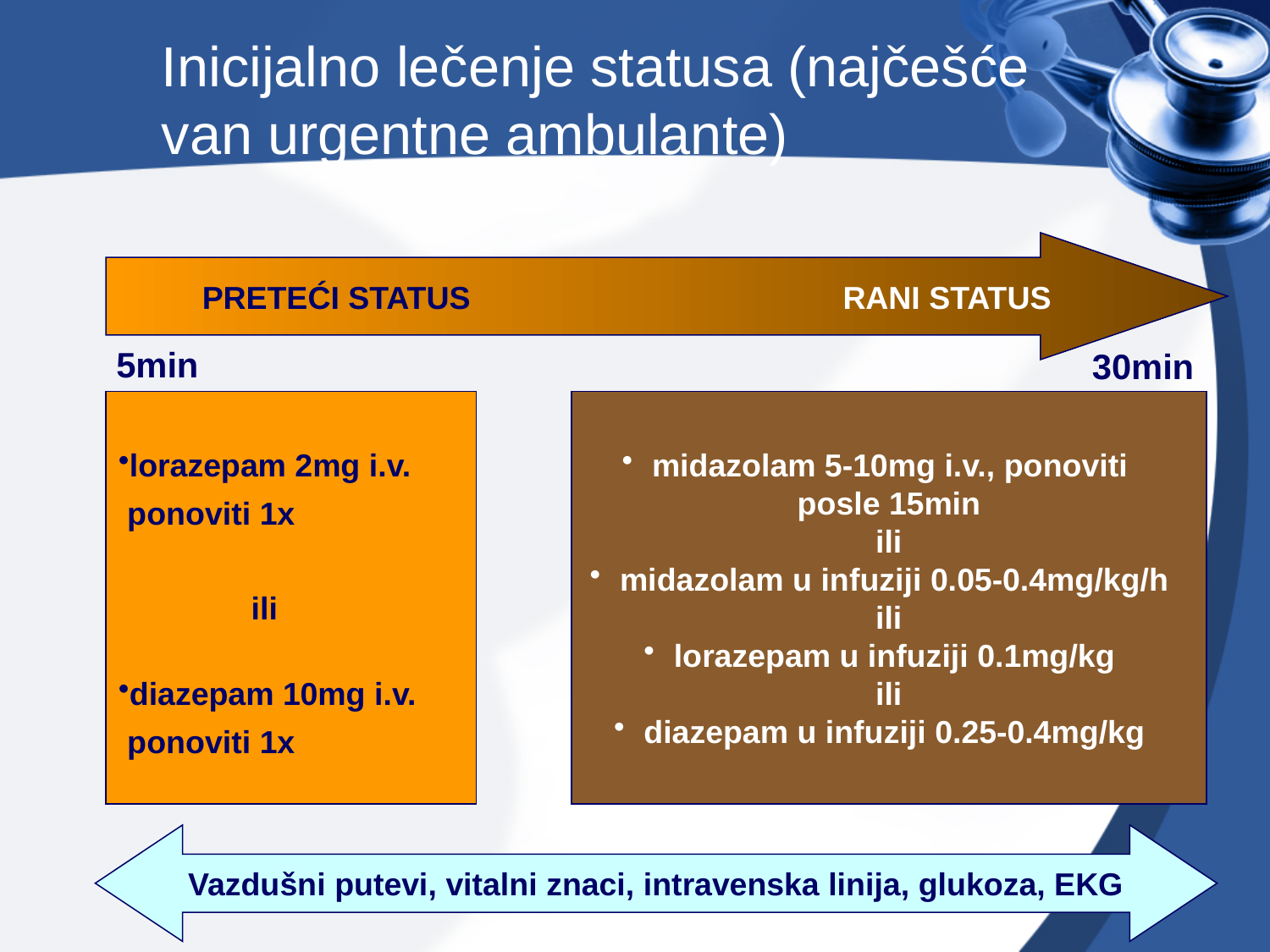

# Inicijalno lečenje statusa (najčešće van urgentne ambulante)
                              PRETEĆI STATUS                                          RANI STATUS
5min
30min
lorazepam 2mg i.v.
 ponoviti 1x
               ili
diazepam 10mg i.v.
 ponoviti 1x
midazolam 5-10mg i.v., ponoviti
posle 15min
ili
midazolam u infuziji 0.05-0.4mg/kg/h
ili
lorazepam u infuziji 0.1mg/kg
ili
diazepam u infuziji 0.25-0.4mg/kg
Vazdušni putevi, vitalni znaci, intravenska linija, glukoza, EKG
49